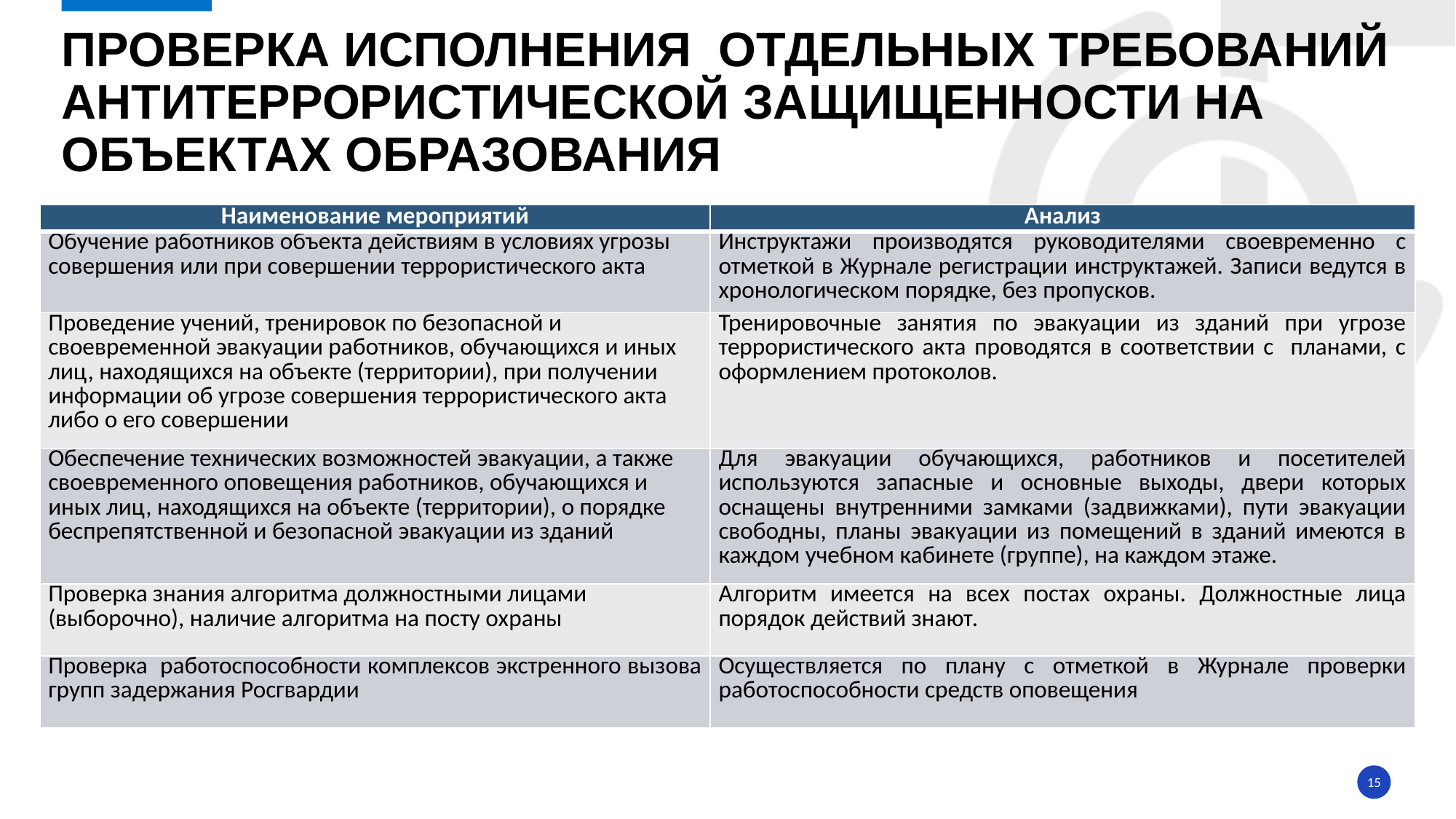

# Проверка исполнения  отдельных требований антитеррористической защищенности на объектах образования
| Наименование мероприятий | Анализ |
| --- | --- |
| Обучение работников объекта действиям в условиях угрозы совершения или при совершении террористического акта | Инструктажи производятся руководителями своевременно с отметкой в Журнале регистрации инструктажей. Записи ведутся в хронологическом порядке, без пропусков. |
| Проведение учений, тренировок по безопасной и своевременной эвакуации работников, обучающихся и иных лиц, находящихся на объекте (территории), при получении информации об угрозе совершения террористического акта либо о его совершении | Тренировочные занятия по эвакуации из зданий при угрозе террористического акта проводятся в соответствии с планами, с оформлением протоколов. |
| Обеспечение технических возможностей эвакуации, а также своевременного оповещения работников, обучающихся и иных лиц, находящихся на объекте (территории), о порядке беспрепятственной и безопасной эвакуации из зданий | Для эвакуации обучающихся, работников и посетителей используются запасные и основные выходы, двери которых оснащены внутренними замками (задвижками), пути эвакуации свободны, планы эвакуации из помещений в зданий имеются в каждом учебном кабинете (группе), на каждом этаже. |
| Проверка знания алгоритма должностными лицами (выборочно), наличие алгоритма на посту охраны | Алгоритм имеется на всех постах охраны. Должностные лица порядок действий знают. |
| Проверка работоспособности комплексов экстренного вызова групп задержания Росгвардии | Осуществляется по плану с отметкой в Журнале проверки работоспособности средств оповещения |
15